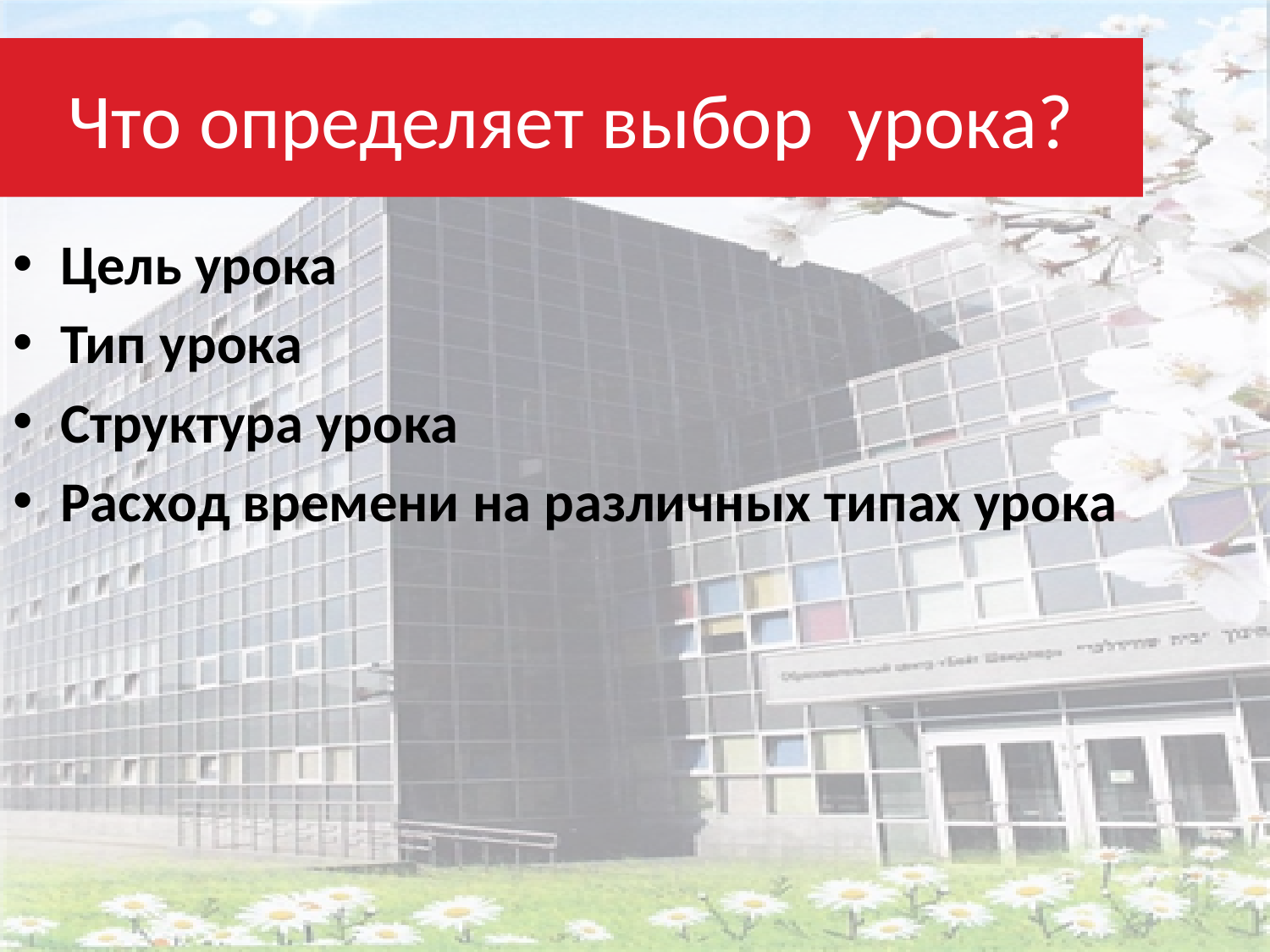

Что определяет выбор  урока?
Цель урока
Тип урока
Структура урока
Расход времени на различных типах урока